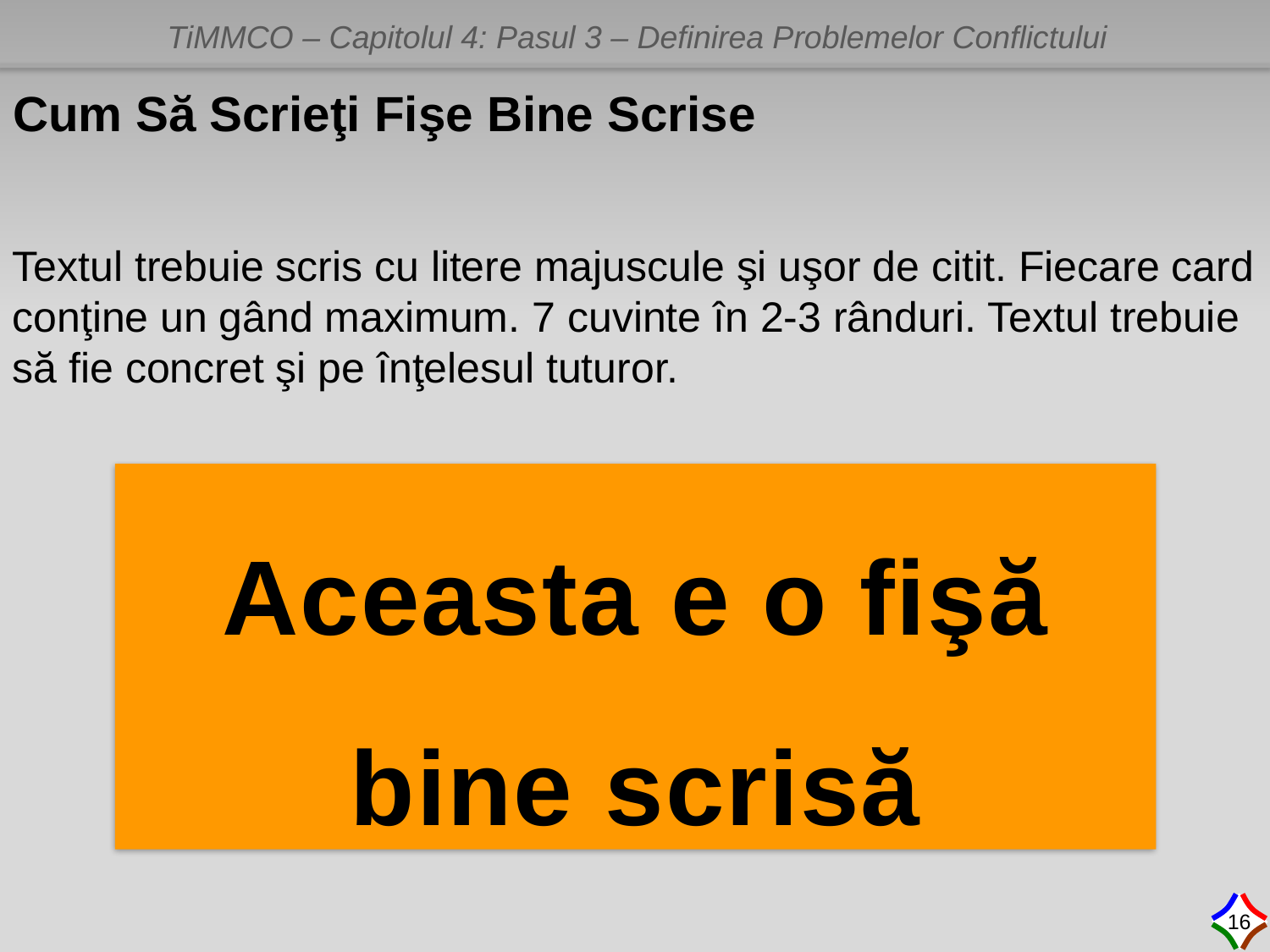

Cum Să Scrieţi Fişe Bine Scrise
Textul trebuie scris cu litere majuscule şi uşor de citit. Fiecare card conţine un gând maximum. 7 cuvinte în 2-3 rânduri. Textul trebuie să fie concret şi pe înţelesul tuturor.
Aceasta e o fişă
bine scrisă